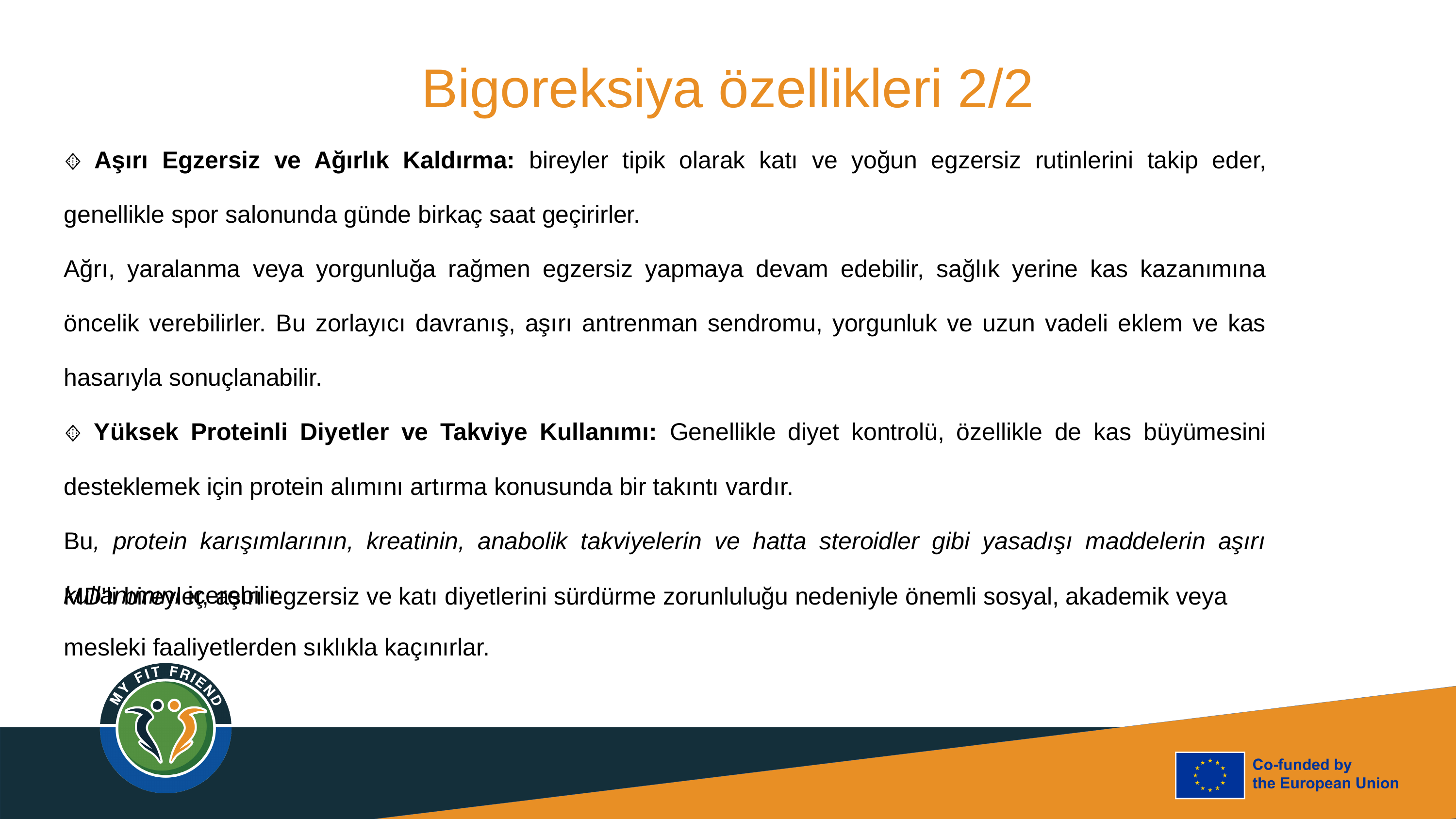

Bigoreksiya özellikleri 2/2
🔸 Aşırı Egzersiz ve Ağırlık Kaldırma: bireyler tipik olarak katı ve yoğun egzersiz rutinlerini takip eder, genellikle spor salonunda günde birkaç saat geçirirler.
Ağrı, yaralanma veya yorgunluğa rağmen egzersiz yapmaya devam edebilir, sağlık yerine kas kazanımına öncelik verebilirler. Bu zorlayıcı davranış, aşırı antrenman sendromu, yorgunluk ve uzun vadeli eklem ve kas hasarıyla sonuçlanabilir.
🔸 Yüksek Proteinli Diyetler ve Takviye Kullanımı: Genellikle diyet kontrolü, özellikle de kas büyümesini desteklemek için protein alımını artırma konusunda bir takıntı vardır.
Bu, protein karışımlarının, kreatinin, anabolik takviyelerin ve hatta steroidler gibi yasadışı maddelerin aşırı kullanımını içerebilir.
MD'li bireyler, aşırı egzersiz ve katı diyetlerini sürdürme zorunluluğu nedeniyle önemli sosyal, akademik veya mesleki faaliyetlerden sıklıkla kaçınırlar.